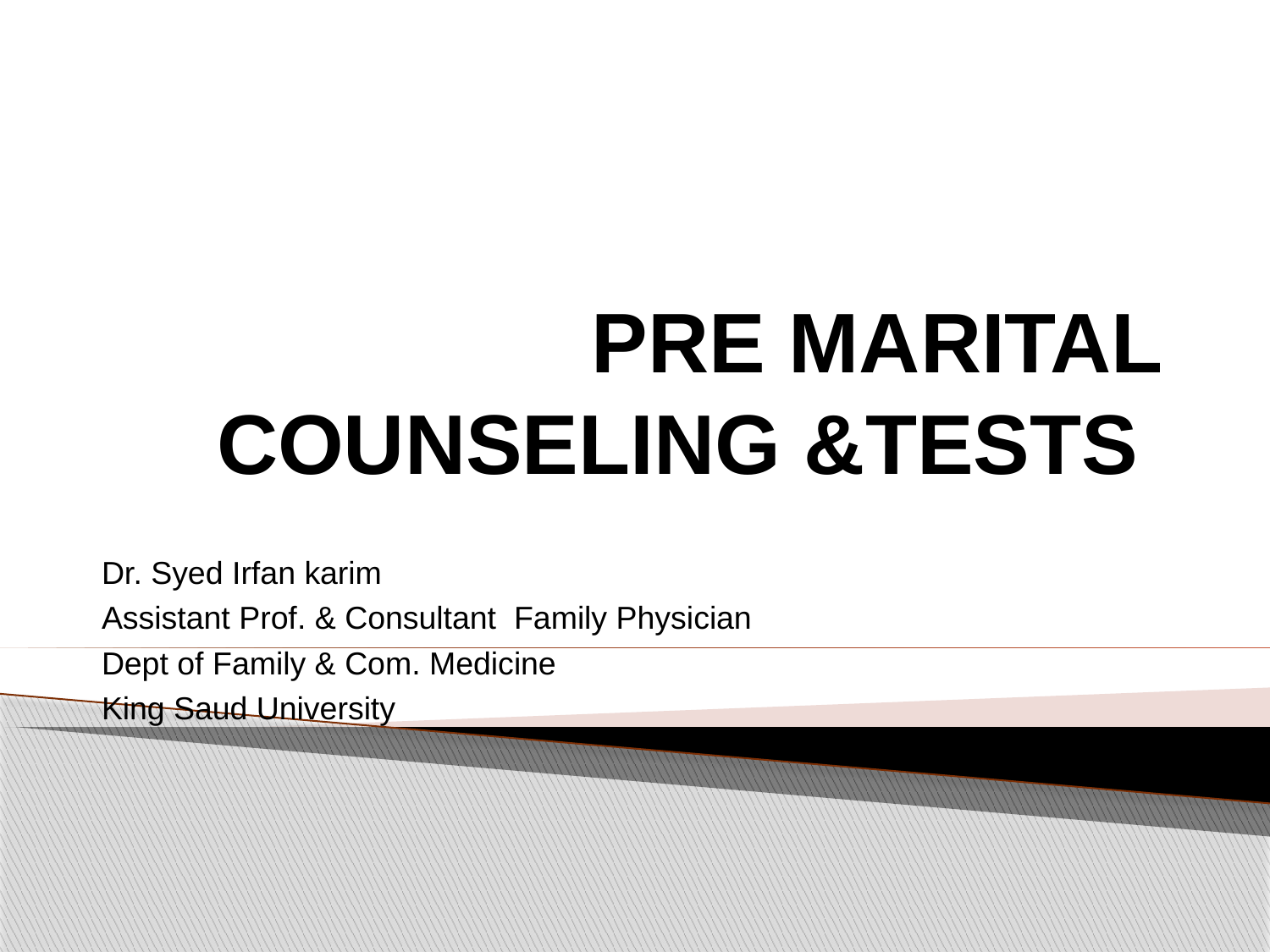

# PRE MARITAL COUNSELING &TESTS

Dr. Syed Irfan karim
Assistant Prof. & Consultant  Family Physician
Dept of Family & Com. Medicine
King Saud University